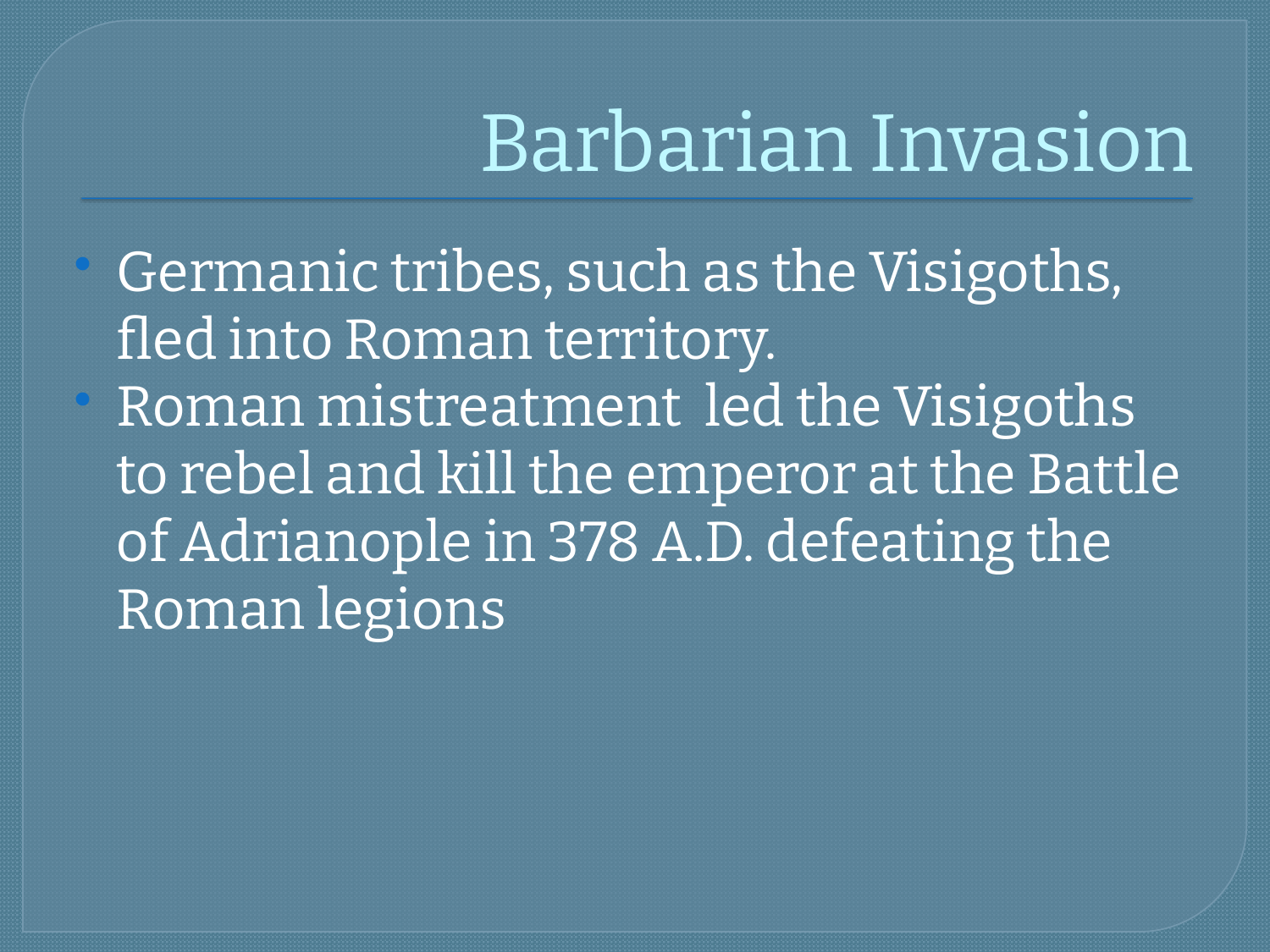

# Barbarian Invasion
Germanic tribes, such as the Visigoths, fled into Roman territory.
Roman mistreatment  led the Visigoths to rebel and kill the emperor at the Battle of Adrianople in 378 A.D. defeating the Roman legions